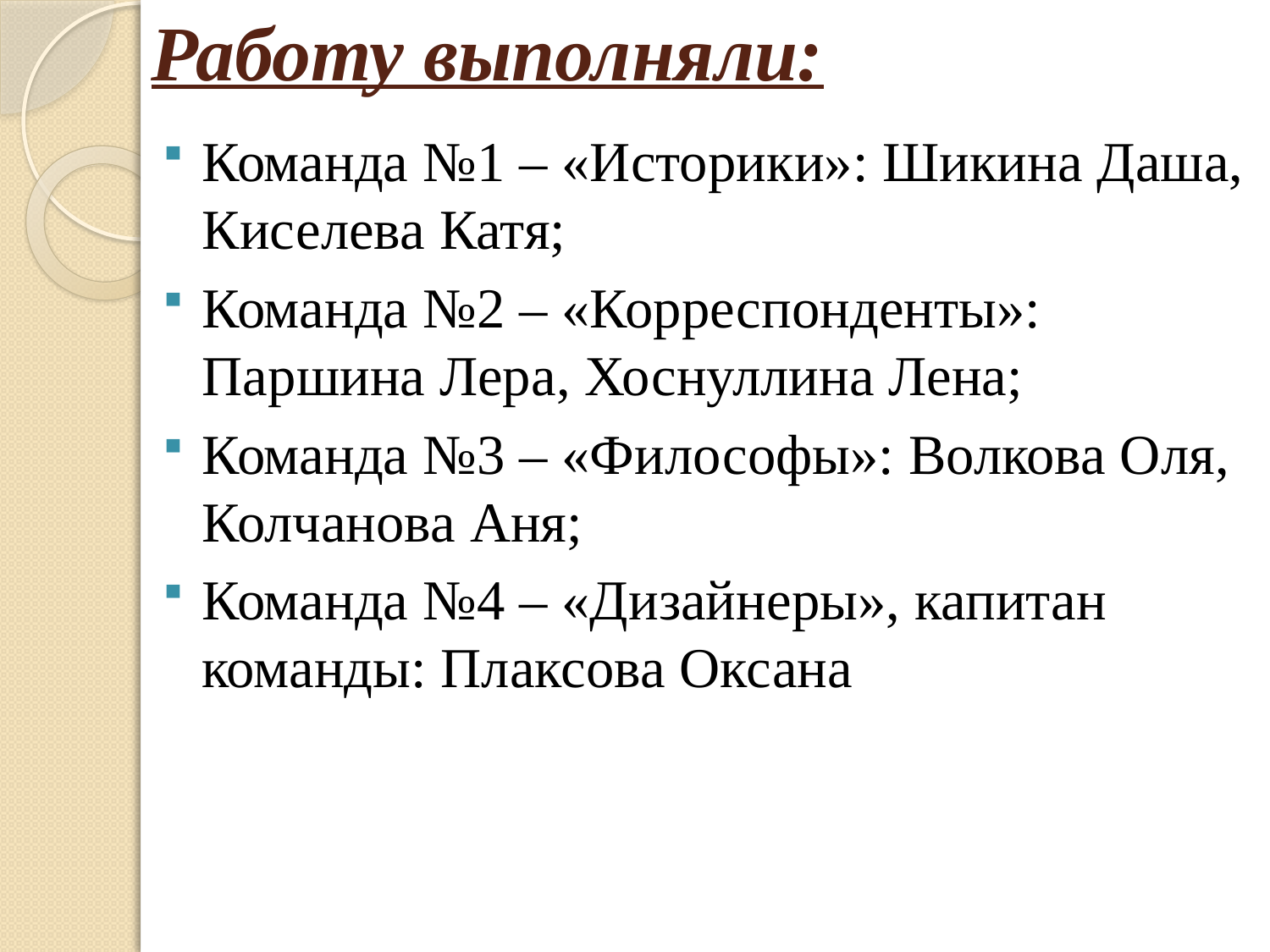

# Работу выполняли:
Команда №1 – «Историки»: Шикина Даша, Киселева Катя;
Команда №2 – «Корреспонденты»: Паршина Лера, Хоснуллина Лена;
Команда №3 – «Философы»: Волкова Оля, Колчанова Аня;
Команда №4 – «Дизайнеры», капитан команды: Плаксова Оксана